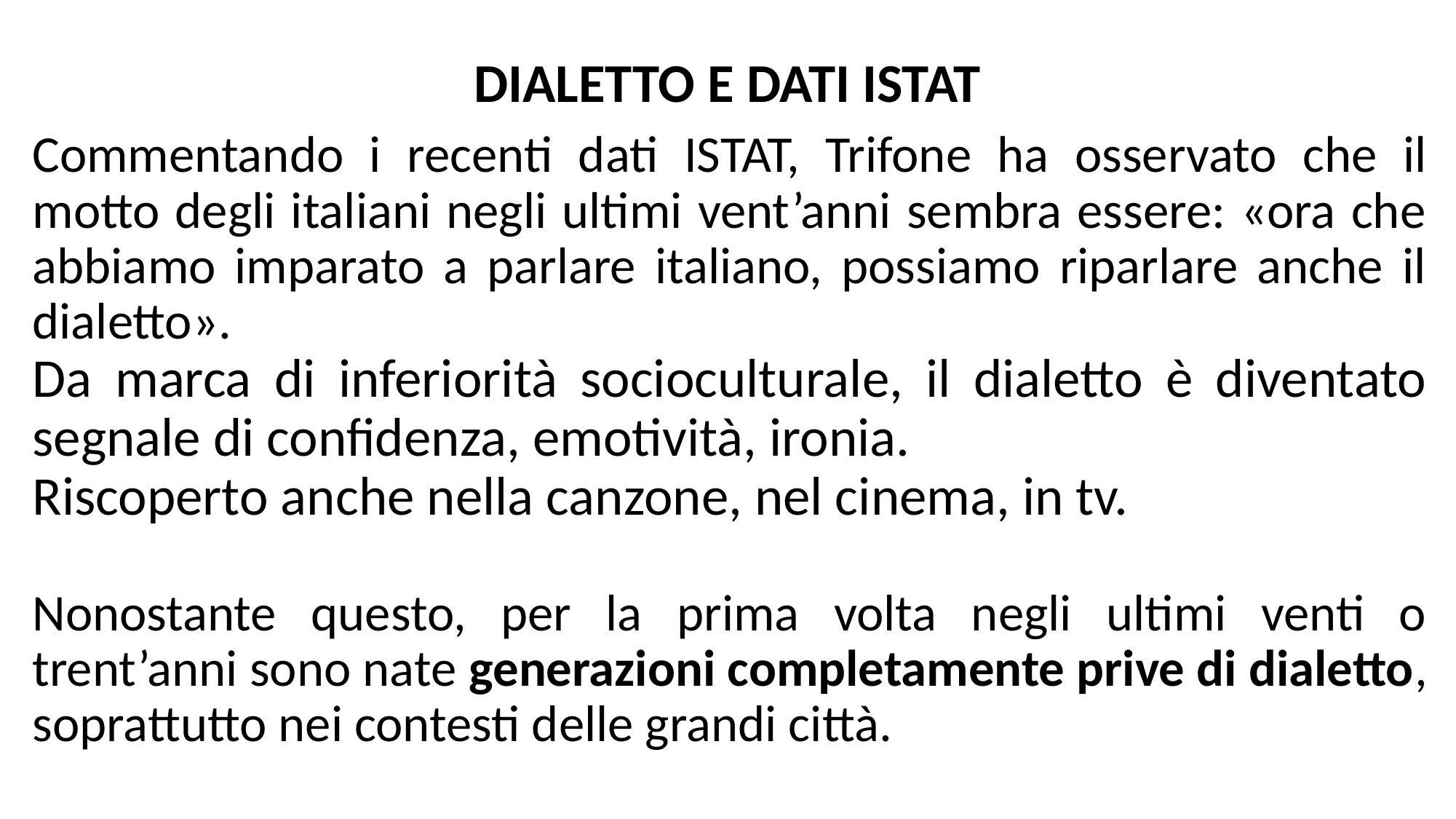

# DIALETTO E DATI ISTAT
Commentando i recenti dati ISTAT, Trifone ha osservato che il motto degli italiani negli ultimi vent’anni sembra essere: «ora che abbiamo imparato a parlare italiano, possiamo riparlare anche il dialetto».
Da marca di inferiorità socioculturale, il dialetto è diventato segnale di confidenza, emotività, ironia.
Riscoperto anche nella canzone, nel cinema, in tv.

Nonostante questo, per la prima volta negli ultimi venti o trent’anni sono nate generazioni completamente prive di dialetto, soprattutto nei contesti delle grandi città.